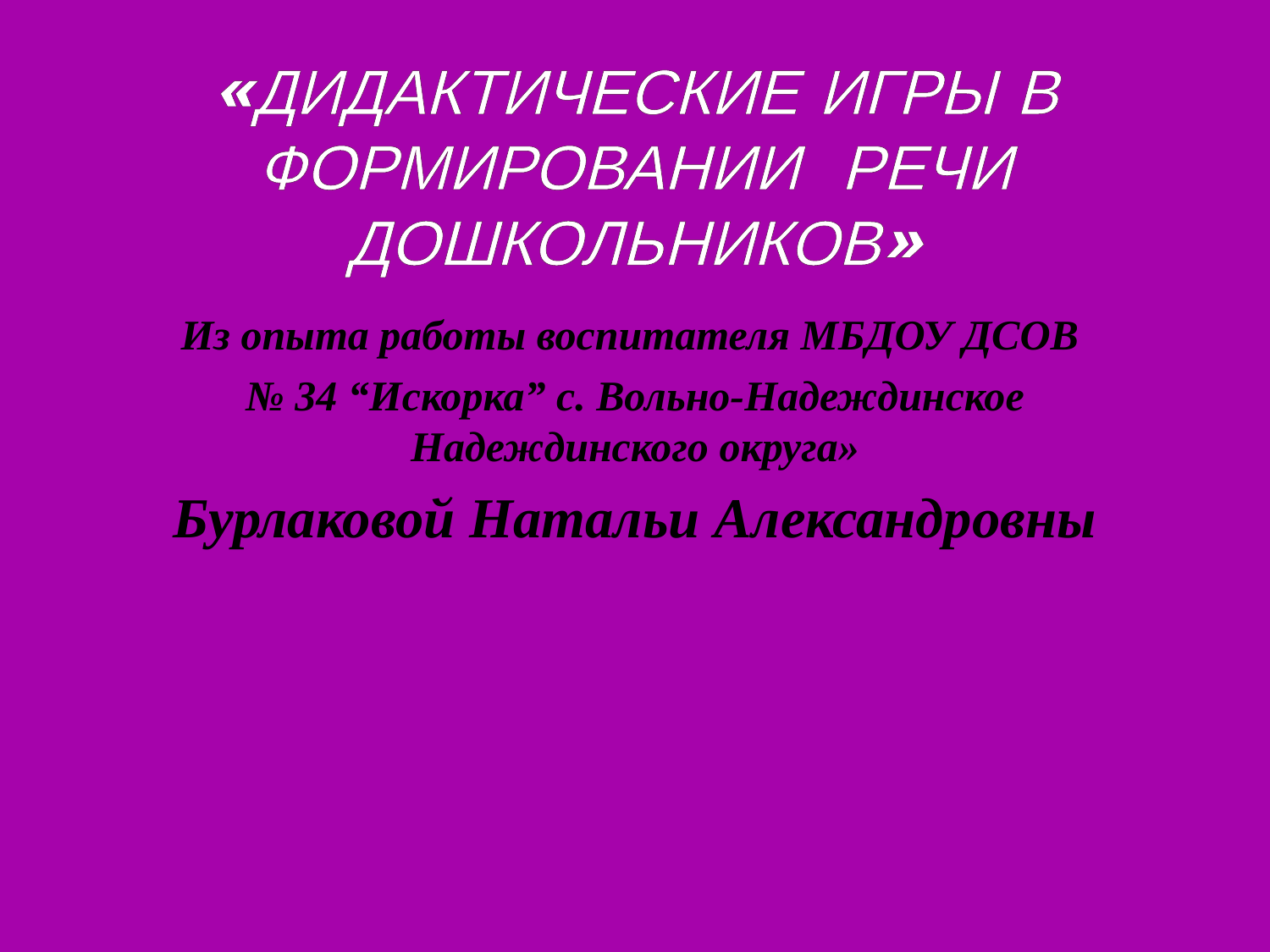

# «Дидактические игры в формировании  речи дошкольников»
Из опыта работы воспитателя МБДОУ ДСОВ
№ 34 “Искорка” с. Вольно-Надеждинское Надеждинского округа»
Бурлаковой Натальи Александровны